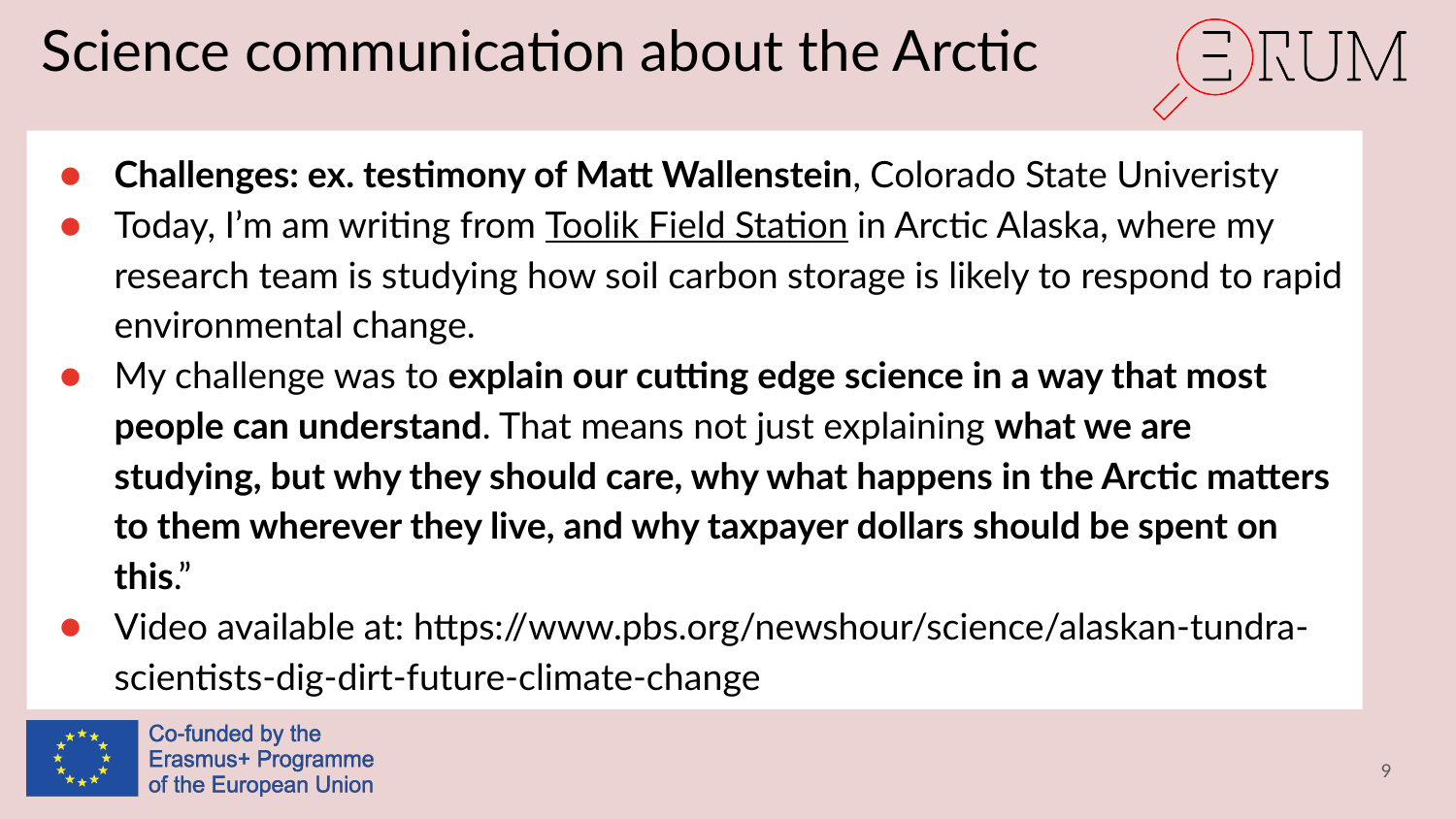

# Science communication about the Arctic
Challenges: ex. testimony of Matt Wallenstein, Colorado State Univeristy
Today, I’m am writing from Toolik Field Station in Arctic Alaska, where my research team is studying how soil carbon storage is likely to respond to rapid environmental change.
My challenge was to explain our cutting edge science in a way that most people can understand. That means not just explaining what we are studying, but why they should care, why what happens in the Arctic matters to them wherever they live, and why taxpayer dollars should be spent on this.”
Video available at: https://www.pbs.org/newshour/science/alaskan-tundra-scientists-dig-dirt-future-climate-change
9